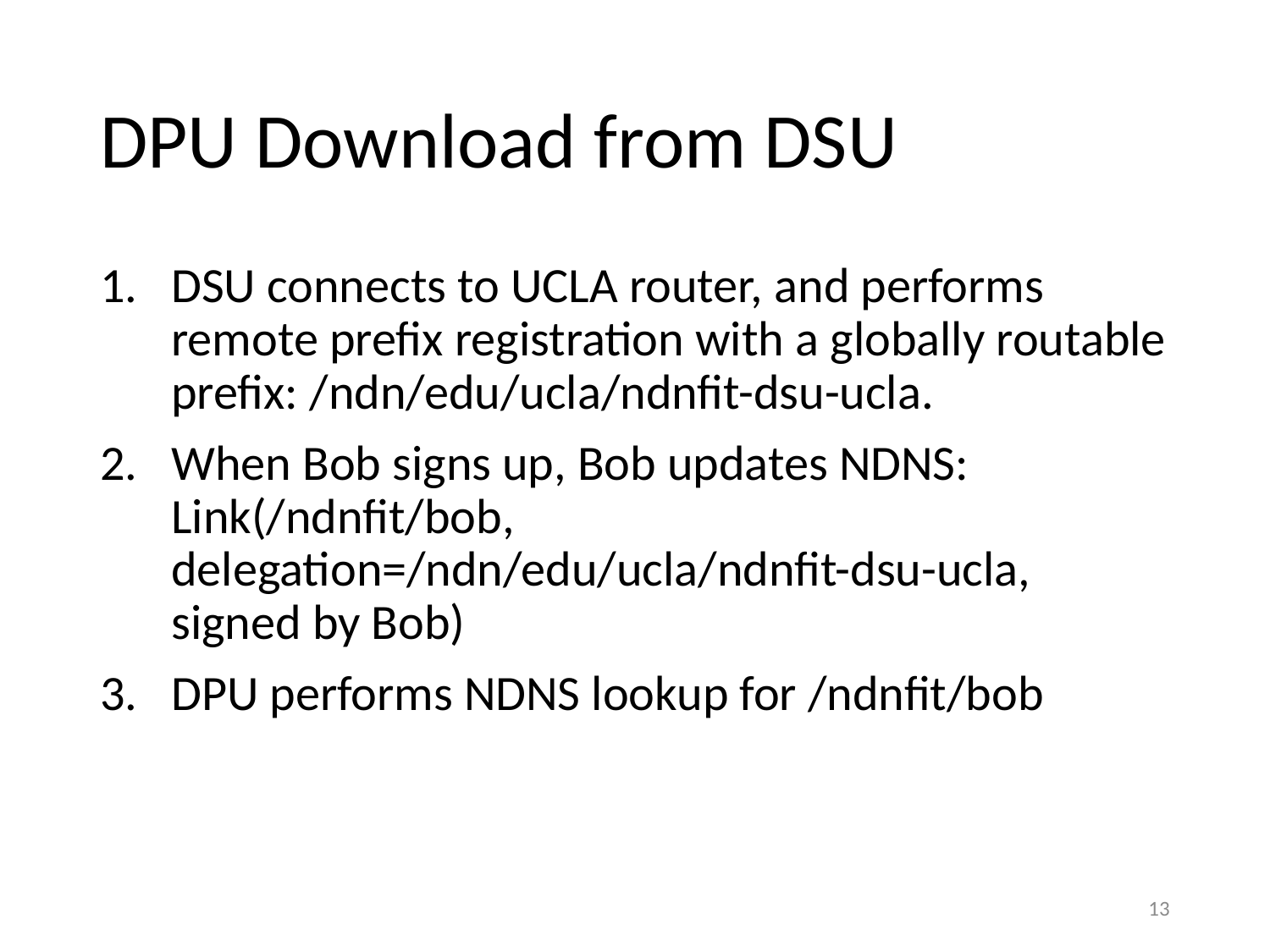

# DPU Download from DSU
DSU connects to UCLA router, and performs remote prefix registration with a globally routable prefix: /ndn/edu/ucla/ndnfit-dsu-ucla.
When Bob signs up, Bob updates NDNS:
Link(/ndnfit/bob, delegation=/ndn/edu/ucla/ndnfit-dsu-ucla, signed by Bob)
DPU performs NDNS lookup for /ndnfit/bob
13